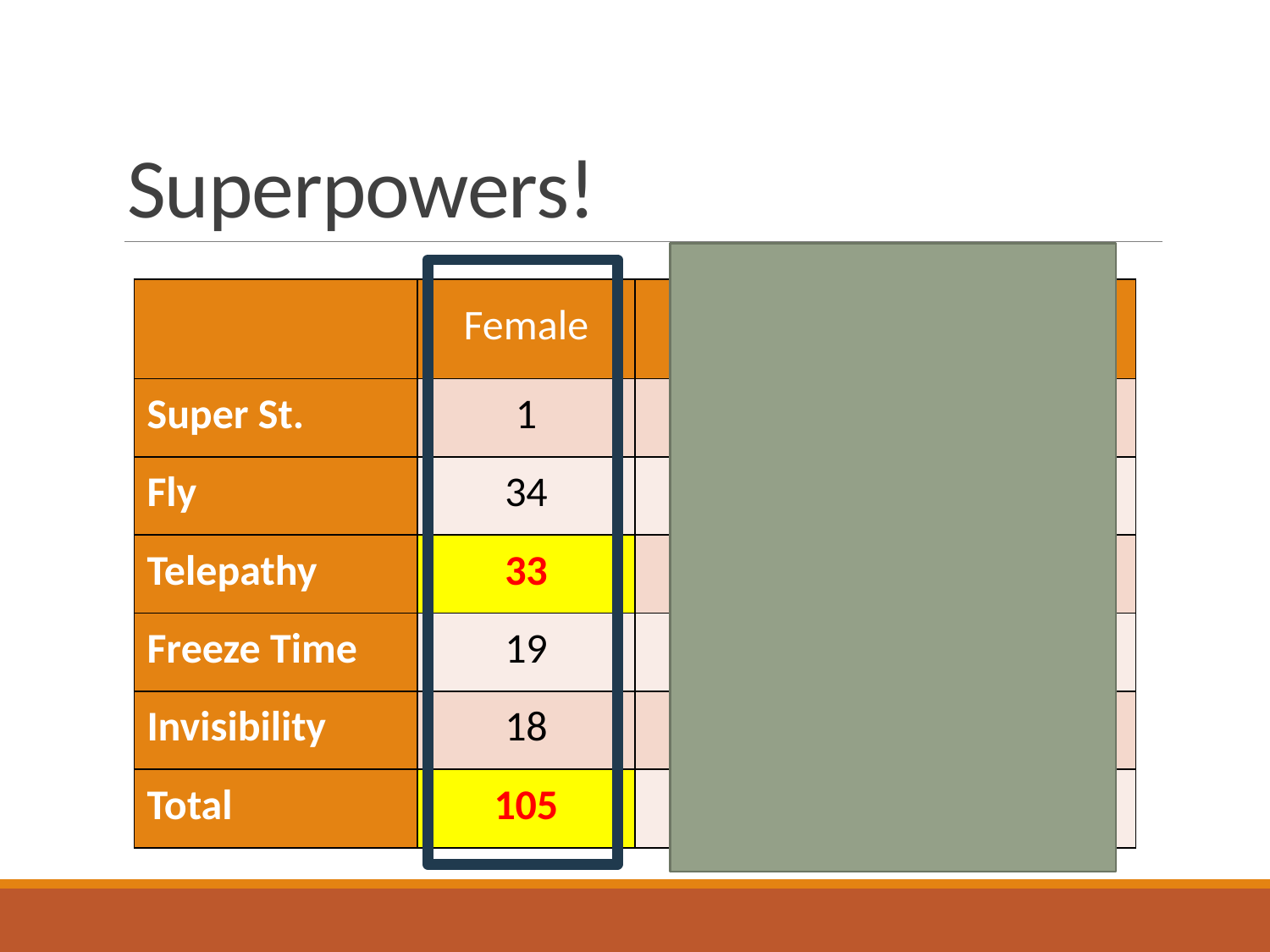

# Superpowers!

|  | Female | Male | Total |
| --- | --- | --- | --- |
| Super St. | 1 | 11 | 12 |
| Fly | 34 | 24 | 58 |
| Telepathy | 33 | 21 | 54 |
| Freeze Time | 19 | 37 | 56 |
| Invisibility | 18 | 11 | 29 |
| Total | 105 | 104 | 209 |